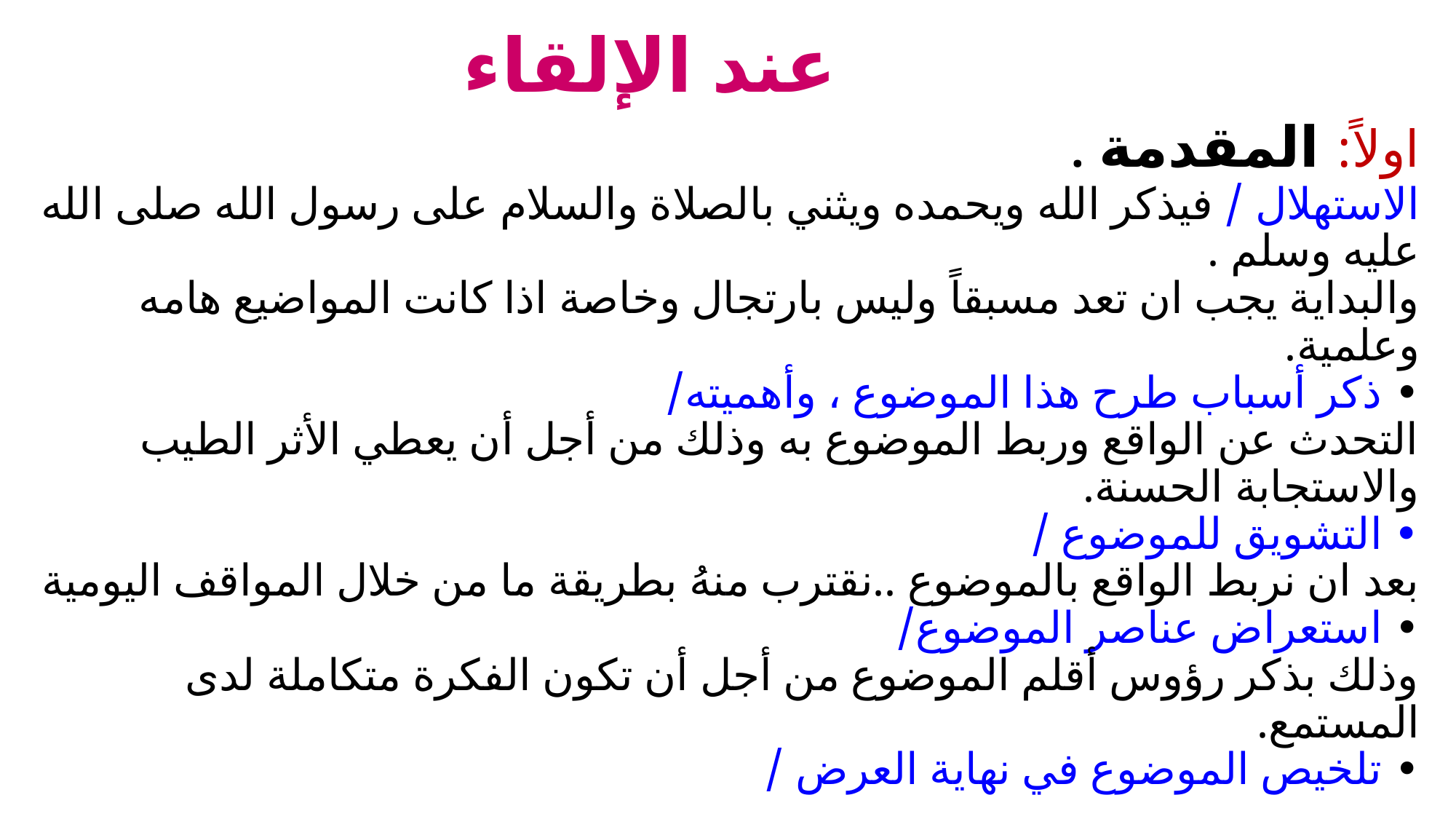

# عند الإلقاء اولاً: المقدمة . الاستهلال / فيذكر الله ويحمده ويثني بالصلاة والسلام على رسول الله صلى الله عليه وسلم . والبداية يجب ان تعد مسبقاً وليس بارتجال وخاصة اذا كانت المواضيع هامه وعلمية. • ذكر أسباب طرح هذا الموضوع ، وأهميته/ التحدث عن الواقع وربط الموضوع به وذلك من أجل أن يعطي الأثر الطيب والاستجابة الحسنة. • التشويق للموضوع / بعد ان نربط الواقع بالموضوع ..نقترب منهُ بطريقة ما من خلال المواقف اليومية • استعراض عناصر الموضوع/ وذلك بذكر رؤوس أقلم الموضوع من أجل أن تكون الفكرة متكاملة لدى المستمع. • تلخيص الموضوع في نهاية العرض /